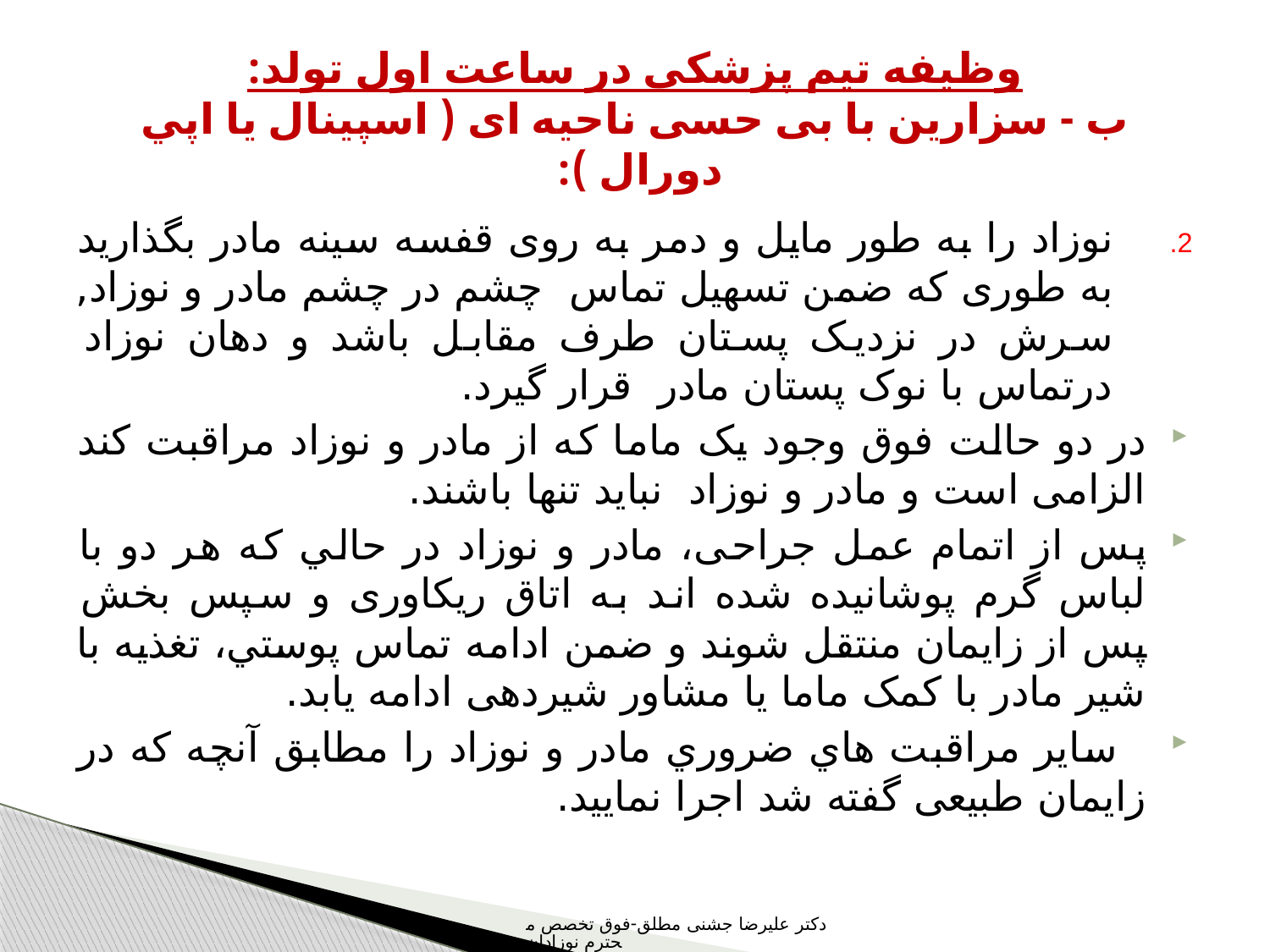

# وظیفه تیم پزشکی در ساعت اول تولد: ب - سزارین با بی حسی ناحیه ای ( اسپينال يا اپي دورال ):
نوزاد را به طور مایل و دمر به روی قفسه سینه مادر بگذارید به طوری که ضمن تسهيل تماس  چشم در چشم مادر و نوزاد, سرش در نزدیک پستان طرف مقابل باشد و دهان نوزاد درتماس با نوک پستان مادر  قرار گيرد.
در دو حالت فوق وجود یک ماما که از مادر و نوزاد مراقبت کند الزامی است و مادر و نوزاد  نباید تنها باشند.
پس از اتمام عمل جراحی، مادر و نوزاد در حالي که هر دو با لباس گرم پوشانيده شده اند به اتاق ریکاوری و سپس بخش پس از زايمان منتقل شوند و ضمن ادامه تماس پوستي، تغذيه با شير مادر با کمک ماما يا مشاور شيردهی ادامه يابد.
  ساير مراقبت هاي ضروري مادر و نوزاد را مطابق آنچه كه در زایمان طبیعی گفته شد اجرا نمایید.

دکتر علیرضا جشنی مطلق-فوق تخصص محترم نوزادان